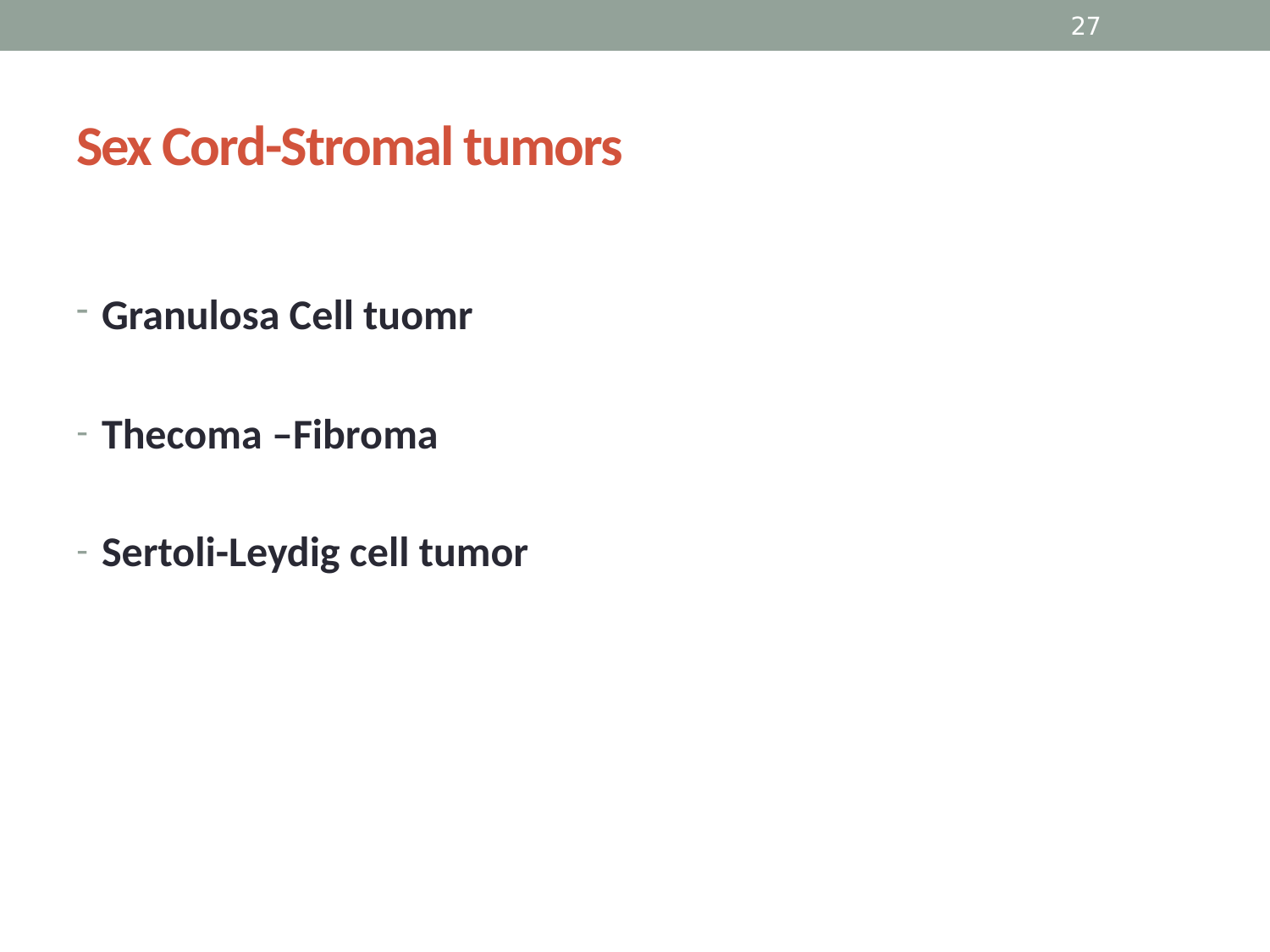

27
# Sex Cord-Stromal tumors

Granulosa Cell tuomr

Thecoma –Fibroma

Sertoli-Leydig cell tumor